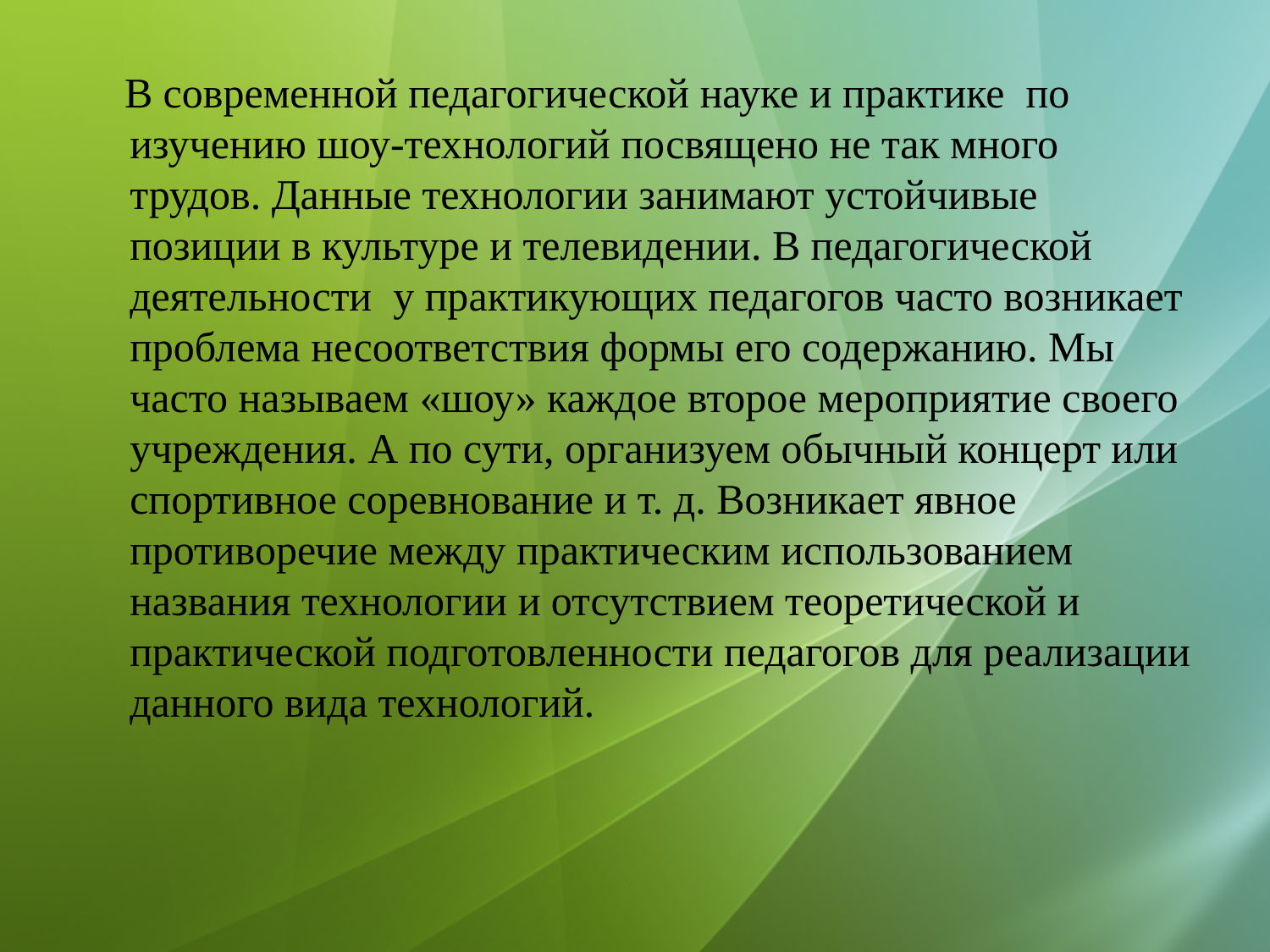

В современной педагогической науке и практике  по изучению шоу-технологий посвящено не так много трудов. Данные технологии занимают устойчивые позиции в культуре и телевидении. В педагогической деятельности  у практикующих педагогов часто возникает проблема несоответствия формы его содержанию. Мы часто называем «шоу» каждое второе мероприятие своего учреждения. А по сути, организуем обычный концерт или спортивное соревнование и т. д. Возникает явное противоречие между практическим использованием названия технологии и отсутствием теоретической и практической подготовленности педагогов для реализации данного вида технологий.